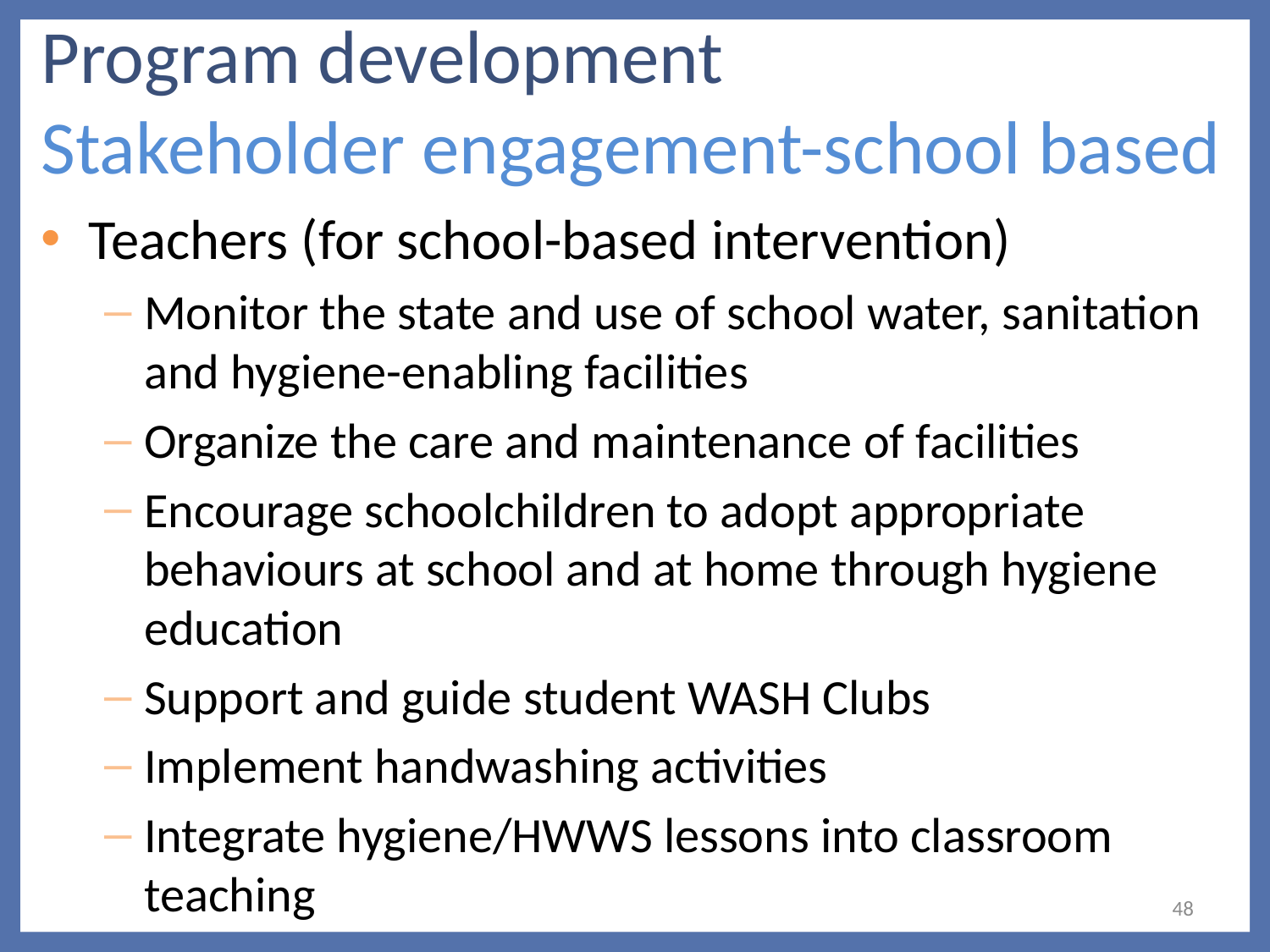

# Program development Stakeholder engagement-school based
Teachers (for school-based intervention)
Monitor the state and use of school water, sanitation and hygiene-enabling facilities
Organize the care and maintenance of facilities
Encourage schoolchildren to adopt appropriate behaviours at school and at home through hygiene education
Support and guide student WASH Clubs
Implement handwashing activities
Integrate hygiene/HWWS lessons into classroom teaching
48